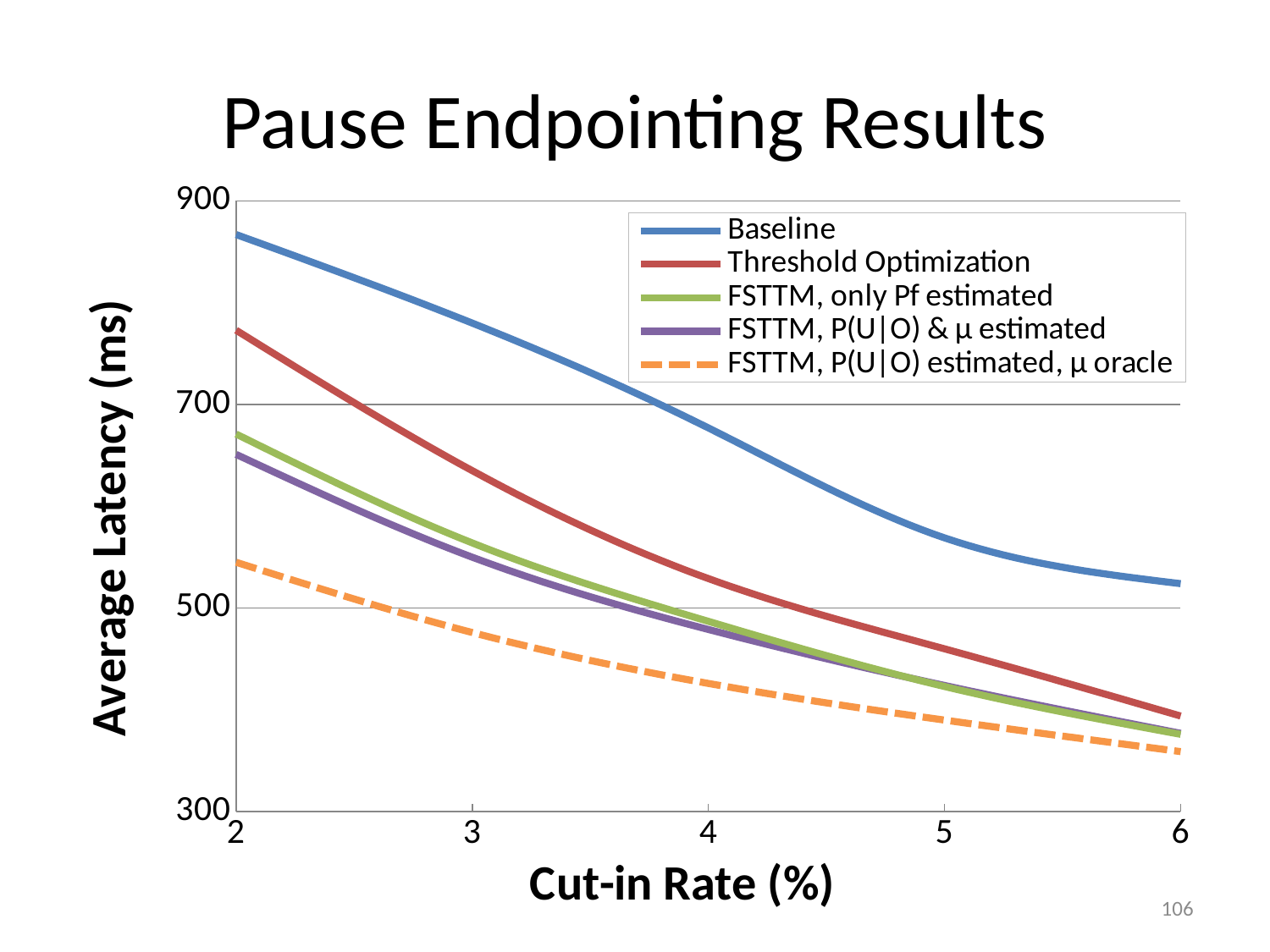

# Pause Endpointing Results

### Chart

| Category | Baseline | Threshold Optimization | FSTTM, only Pf estimated | FSTTM, P(U|O) & μ estimated | FSTTM, P(U|O) estimated, μ oracle |
|---|---|---|---|---|---|
106